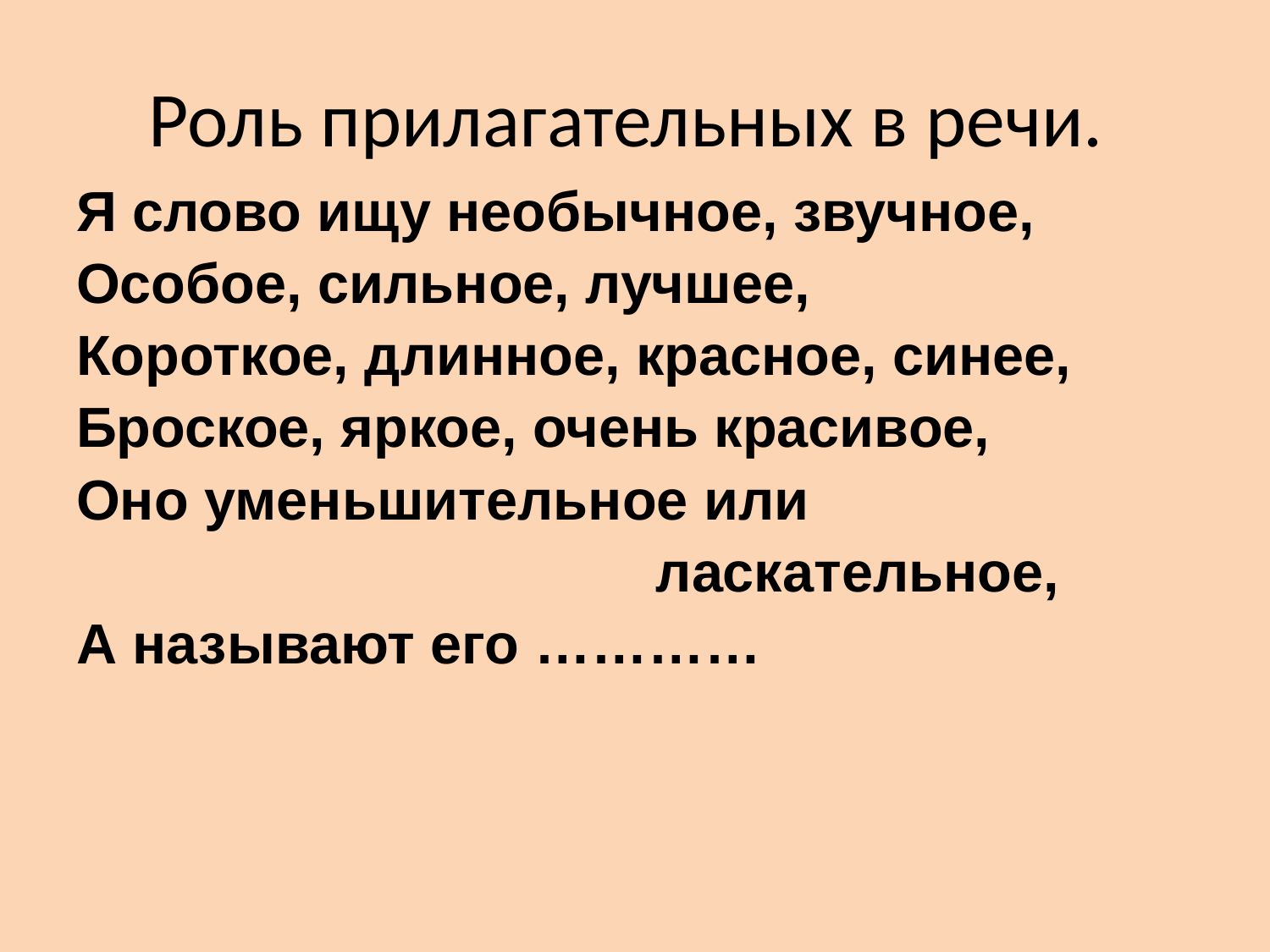

# Роль прилагательных в речи.
Я слово ищу необычное, звучное,
Особое, сильное, лучшее,
Короткое, длинное, красное, синее,
Броское, яркое, очень красивое,
Оно уменьшительное или
                                     ласкательное,
А называют его …………